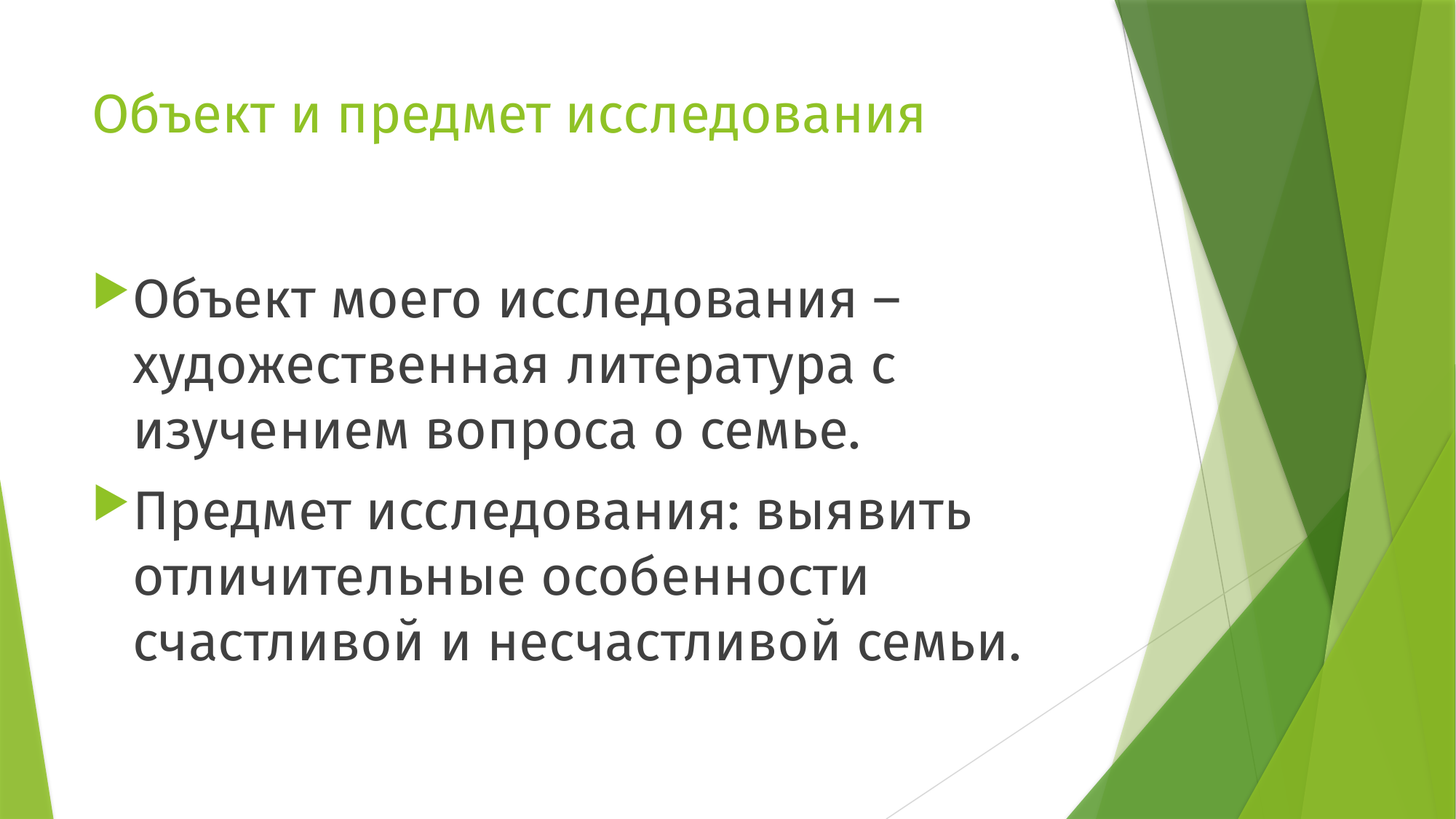

# Объект и предмет исследования
Объект моего исследования – художественная литература с изучением вопроса о семье.
Предмет исследования: выявить отличительные особенности счастливой и несчастливой семьи.